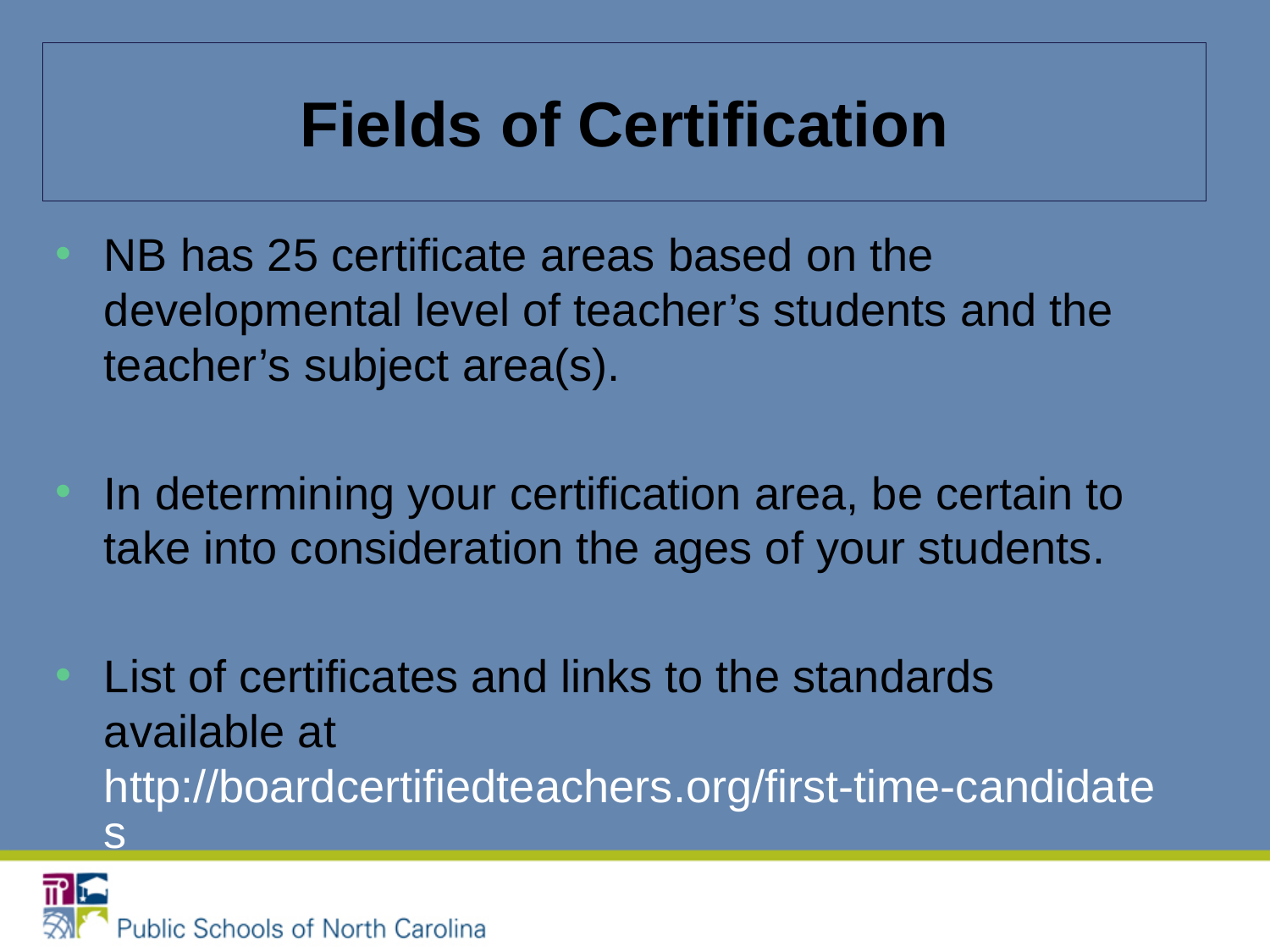

# Fields of Certification
NB has 25 certificate areas based on the developmental level of teacher’s students and the teacher’s subject area(s).

In determining your certification area, be certain to take into consideration the ages of your students.

List of certificates and links to the standards available at http://boardcertifiedteachers.org/first-time-candidates